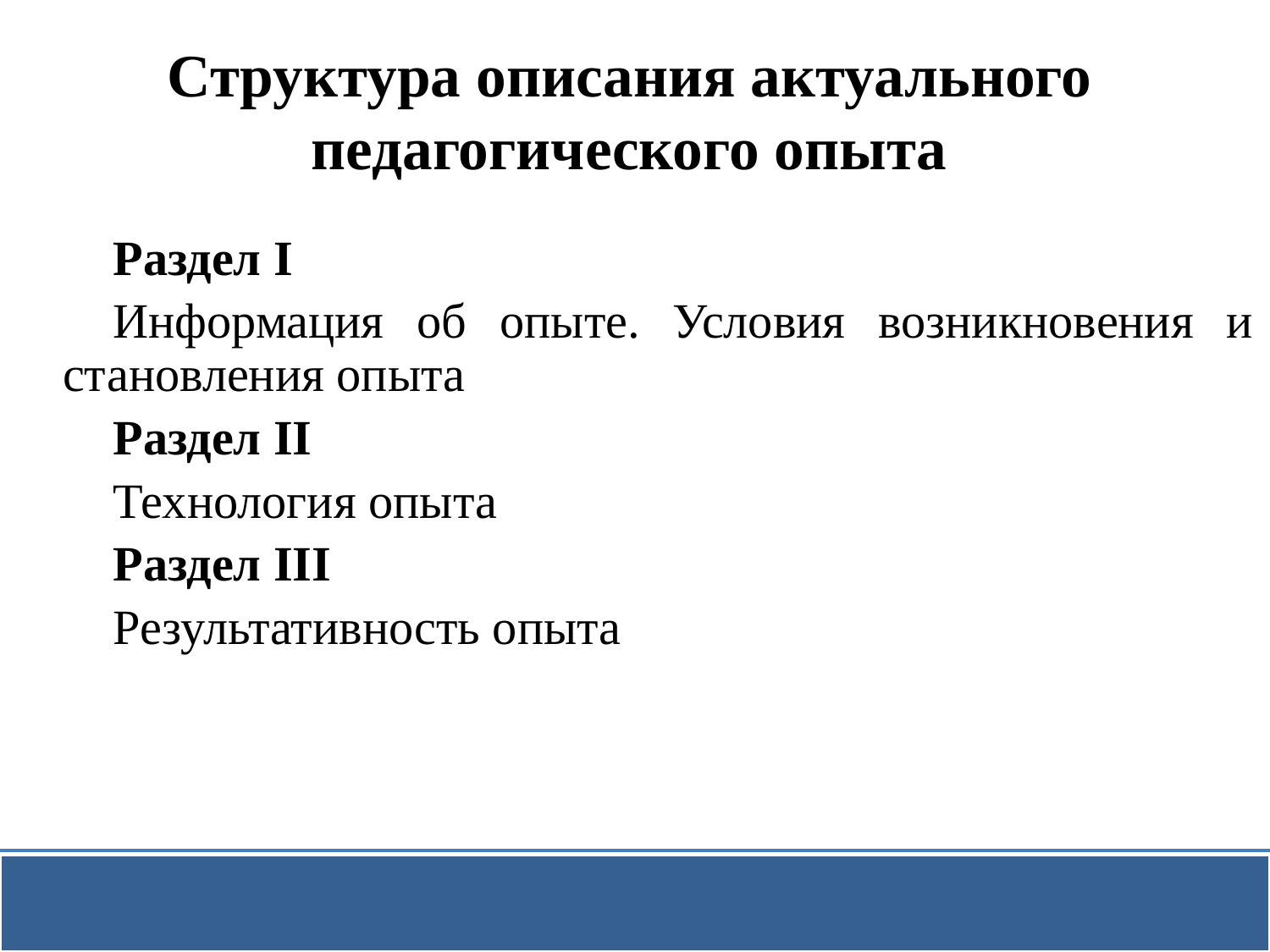

# Структура описания актуального педагогического опыта
Раздел I
Информация об опыте. Условия возникновения и становления опыта
Раздел II
Технология опыта
Раздел III
Результативность опыта